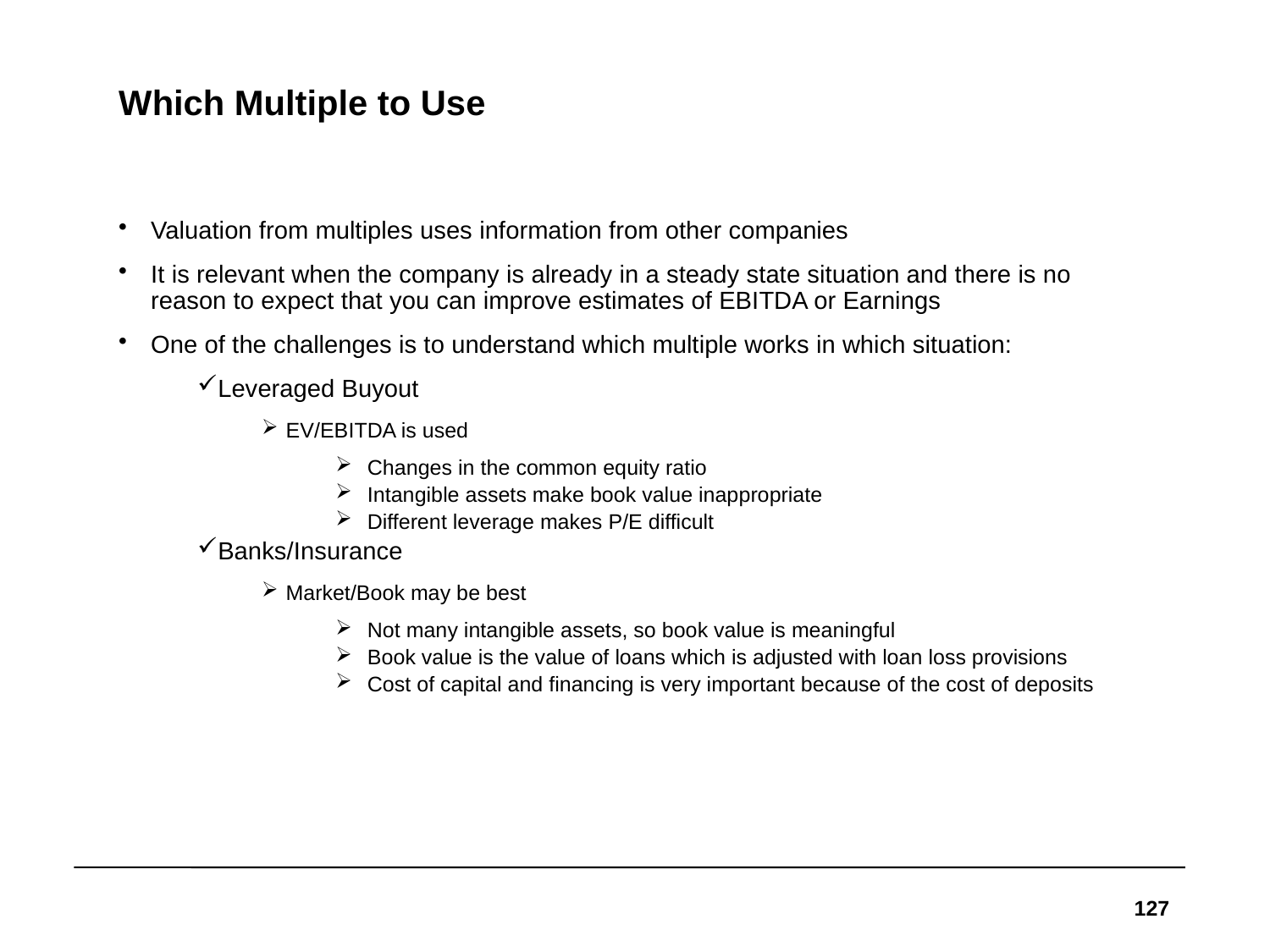

# Which Multiple to Use
Valuation from multiples uses information from other companies
It is relevant when the company is already in a steady state situation and there is no reason to expect that you can improve estimates of EBITDA or Earnings
One of the challenges is to understand which multiple works in which situation:
Leveraged Buyout
EV/EBITDA is used
Changes in the common equity ratio
Intangible assets make book value inappropriate
Different leverage makes P/E difficult
Banks/Insurance
Market/Book may be best
Not many intangible assets, so book value is meaningful
Book value is the value of loans which is adjusted with loan loss provisions
Cost of capital and financing is very important because of the cost of deposits